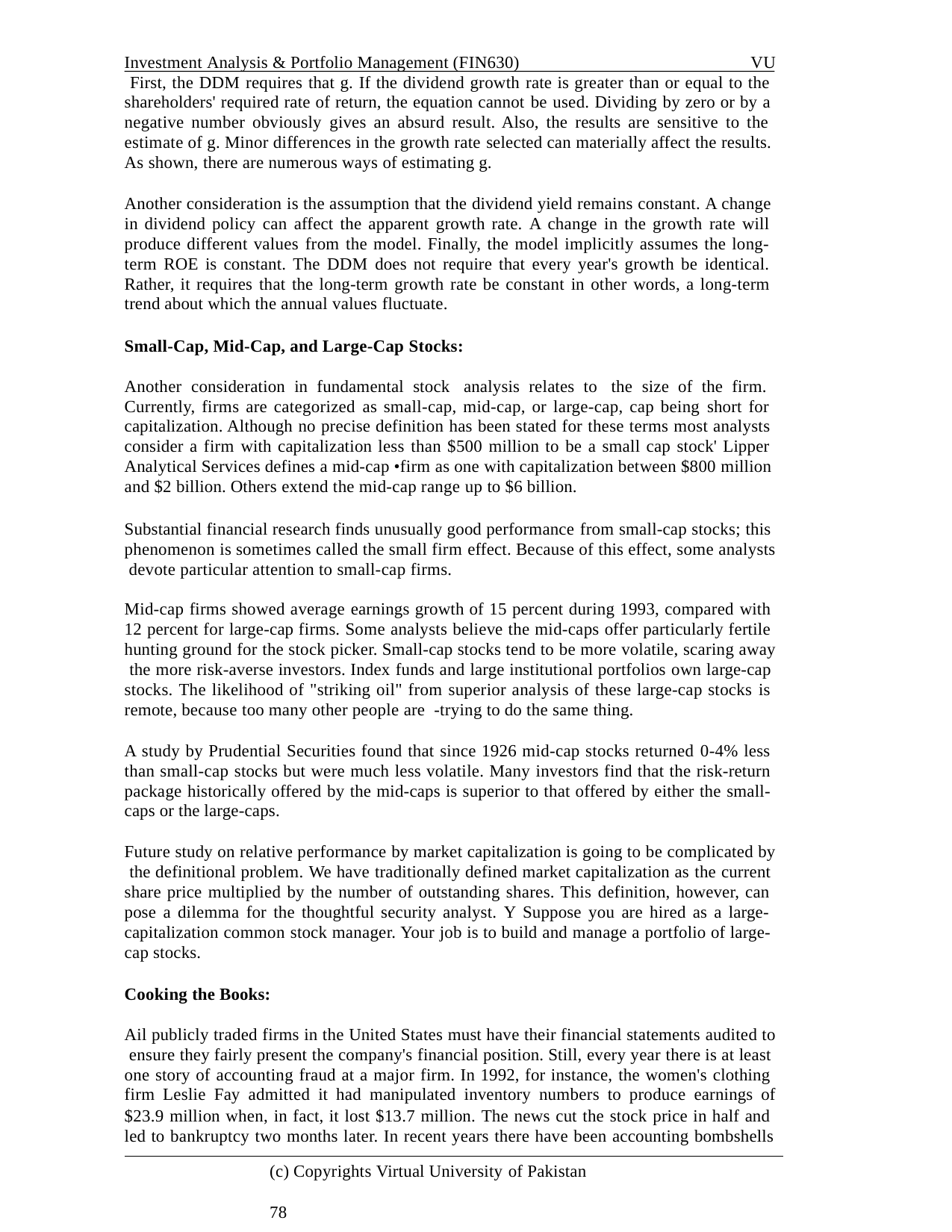

Investment Analysis & Portfolio Management (FIN630)	VU  First, the DDM requires that g. If the dividend growth rate is greater than or equal to the  shareholders' required rate of return, the equation cannot be used. Dividing by zero or by a  negative number obviously gives an absurd result. Also, the results are sensitive to the  estimate of g. Minor differences in the growth rate selected can materially affect the results.  As shown, there are numerous ways of estimating g.

Another consideration is the assumption that the dividend yield remains constant. A change  in dividend policy can affect the apparent growth rate. A change in the growth rate will  produce different values from the model. Finally, the model implicitly assumes the long-  term ROE is constant. The DDM does not require that every year's growth be identical.  Rather, it requires that the long-term growth rate be constant in other words, a long-term  trend about which the annual values fluctuate.

Small-Cap, Mid-Cap, and Large-Cap Stocks:

Another consideration in fundamental stock analysis relates to the size of the firm.  Currently, firms are categorized as small-cap, mid-cap, or large-cap, cap being short for  capitalization. Although no precise definition has been stated for these terms most analysts  consider a firm with capitalization less than $500 million to be a small cap stock' Lipper  Analytical Services defines a mid-cap •firm as one with capitalization between $800 million  and $2 billion. Others extend the mid-cap range up to $6 billion.

Substantial financial research finds unusually good performance from small-cap stocks; this  phenomenon is sometimes called the small firm effect. Because of this effect, some analysts  devote particular attention to small-cap firms.

Mid-cap firms showed average earnings growth of 15 percent during 1993, compared with  12 percent for large-cap firms. Some analysts believe the mid-caps offer particularly fertile  hunting ground for the stock picker. Small-cap stocks tend to be more volatile, scaring away  the more risk-averse investors. Index funds and large institutional portfolios own large-cap  stocks. The likelihood of "striking oil" from superior analysis of these large-cap stocks is  remote, because too many other people are -trying to do the same thing.

A study by Prudential Securities found that since 1926 mid-cap stocks returned 0-4% less  than small-cap stocks but were much less volatile. Many investors find that the risk-return  package historically offered by the mid-caps is superior to that offered by either the small-  caps or the large-caps.

Future study on relative performance by market capitalization is going to be complicated by  the definitional problem. We have traditionally defined market capitalization as the current  share price multiplied by the number of outstanding shares. This definition, however, can  pose a dilemma for the thoughtful security analyst. Y Suppose you are hired as a large-  capitalization common stock manager. Your job is to build and manage a portfolio of large-  cap stocks.

Cooking the Books:

Ail publicly traded firms in the United States must have their financial statements audited to  ensure they fairly present the company's financial position. Still, every year there is at least  one story of accounting fraud at a major firm. In 1992, for instance, the women's clothing  firm Leslie Fay admitted it had manipulated inventory numbers to produce earnings of
$23.9 million when, in fact, it lost $13.7 million. The news cut the stock price in half and  led to bankruptcy two months later. In recent years there have been accounting bombshells
(c) Copyrights Virtual University of Pakistan	78